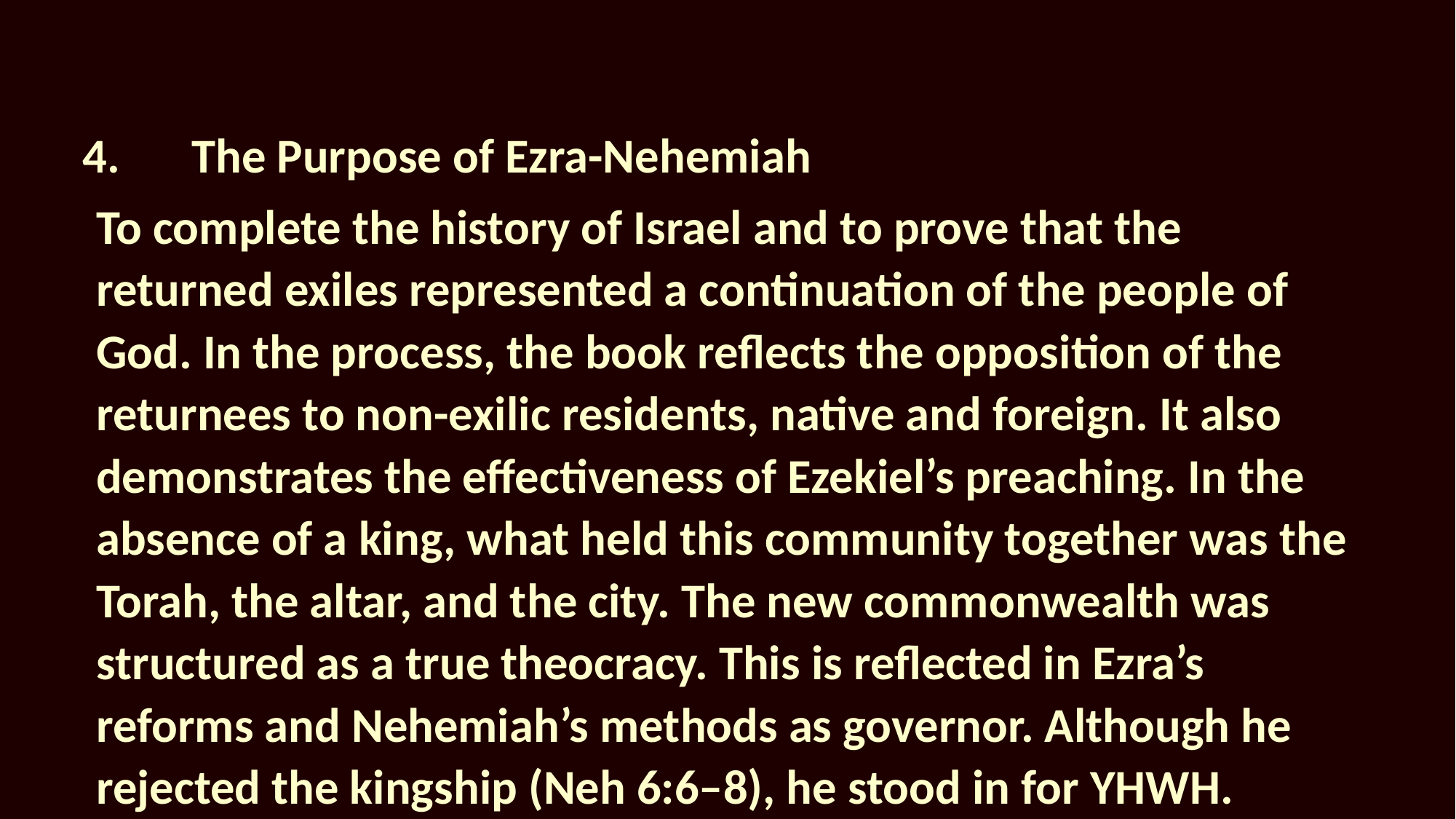

4.	The Purpose of Ezra-Nehemiah
To complete the history of Israel and to prove that the returned exiles represented a continuation of the people of God. In the process, the book reflects the opposition of the returnees to non-exilic residents, native and foreign. It also demonstrates the effectiveness of Ezekiel’s preaching. In the absence of a king, what held this community together was the Torah, the altar, and the city. The new commonwealth was structured as a true theocracy. This is reflected in Ezra’s reforms and Nehemiah’s methods as governor. Although he rejected the kingship (Neh 6:6–8), he stood in for YHWH.